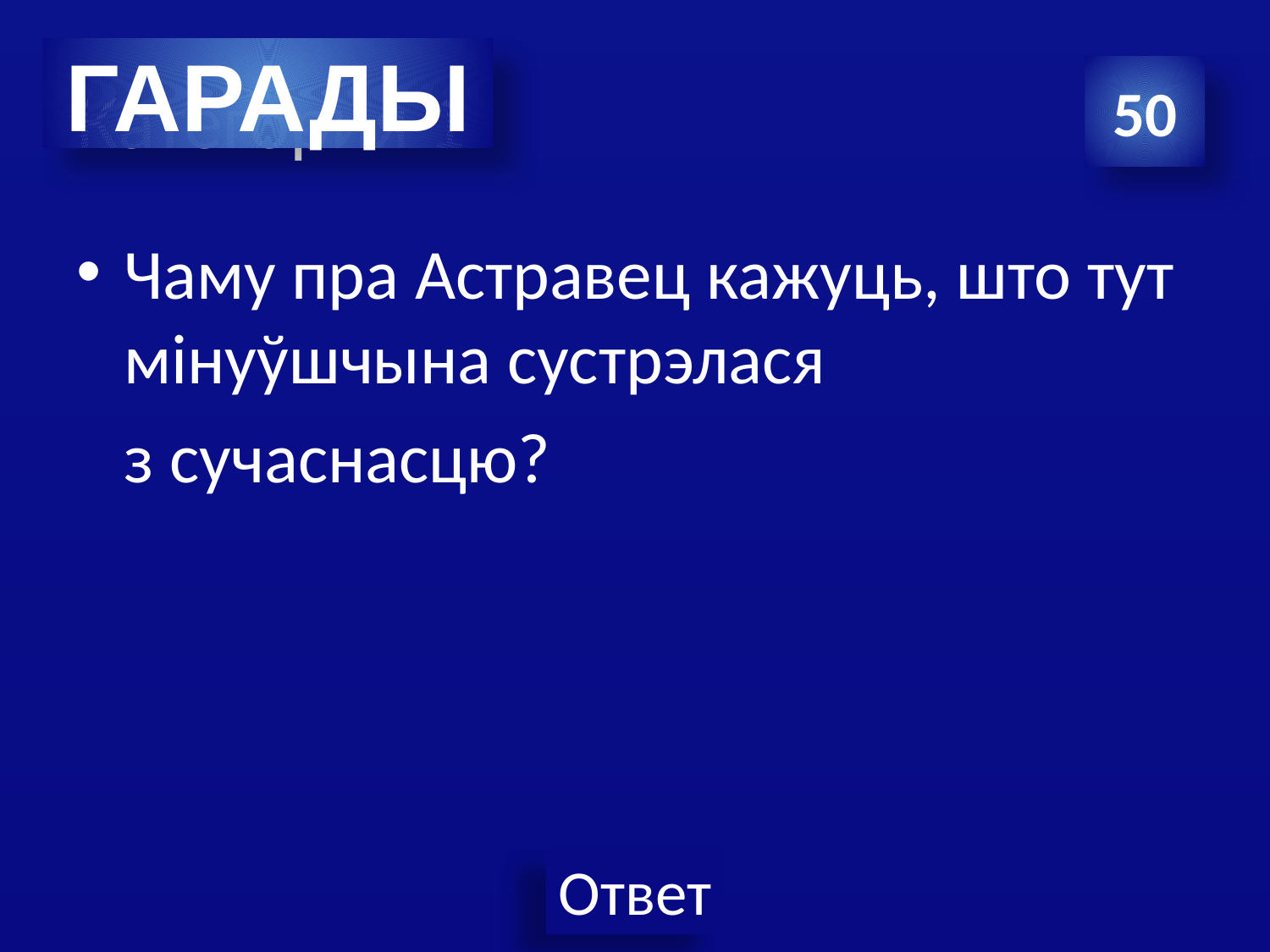

ГАРАДЫ
# Категория 1
50
Чаму пра Астравец кажуць, што тут мінуўшчына сустрэлася
   з сучаснасцю?